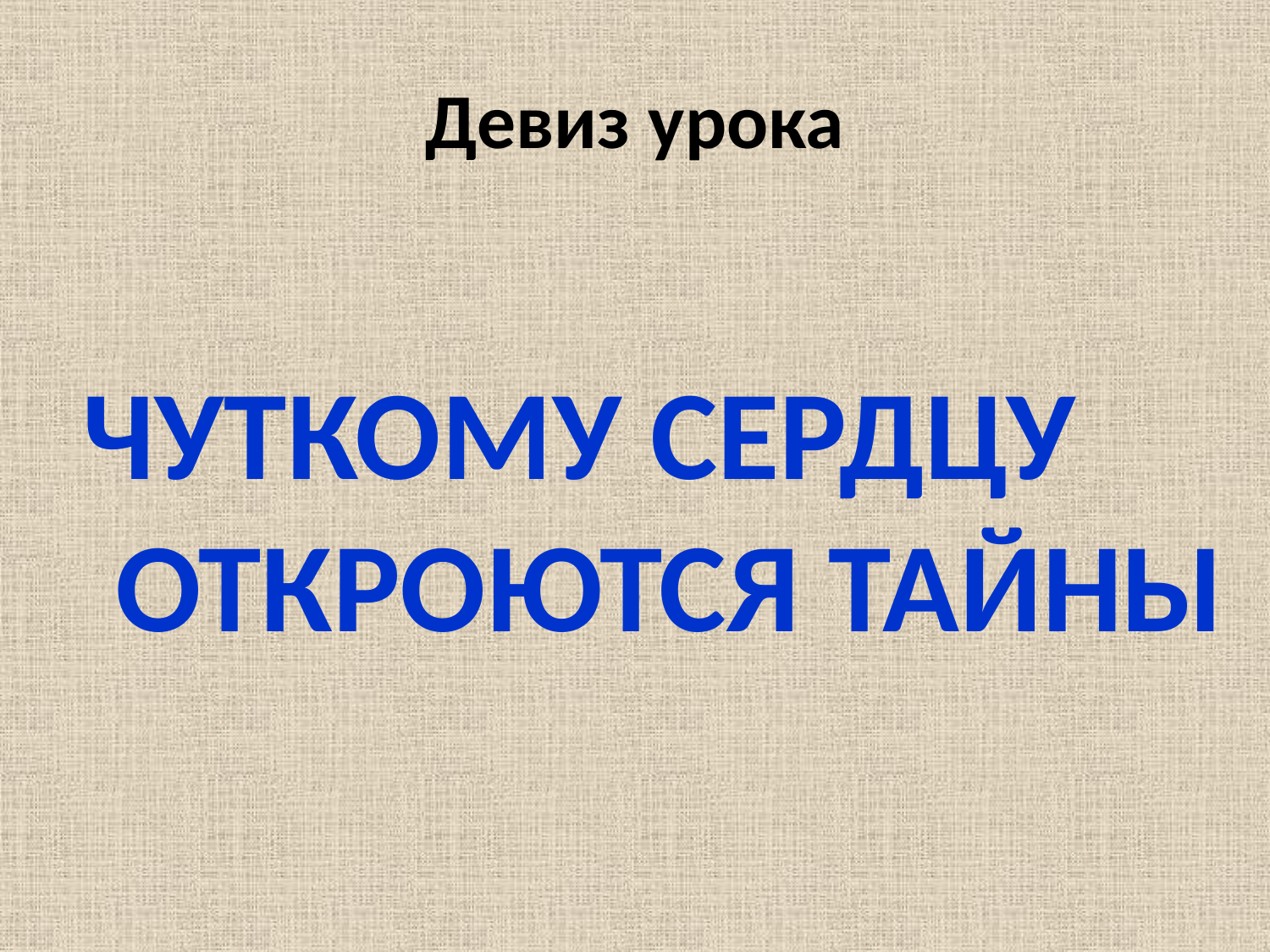

# Девиз урока
Чуткому сердцу
откроются тайны